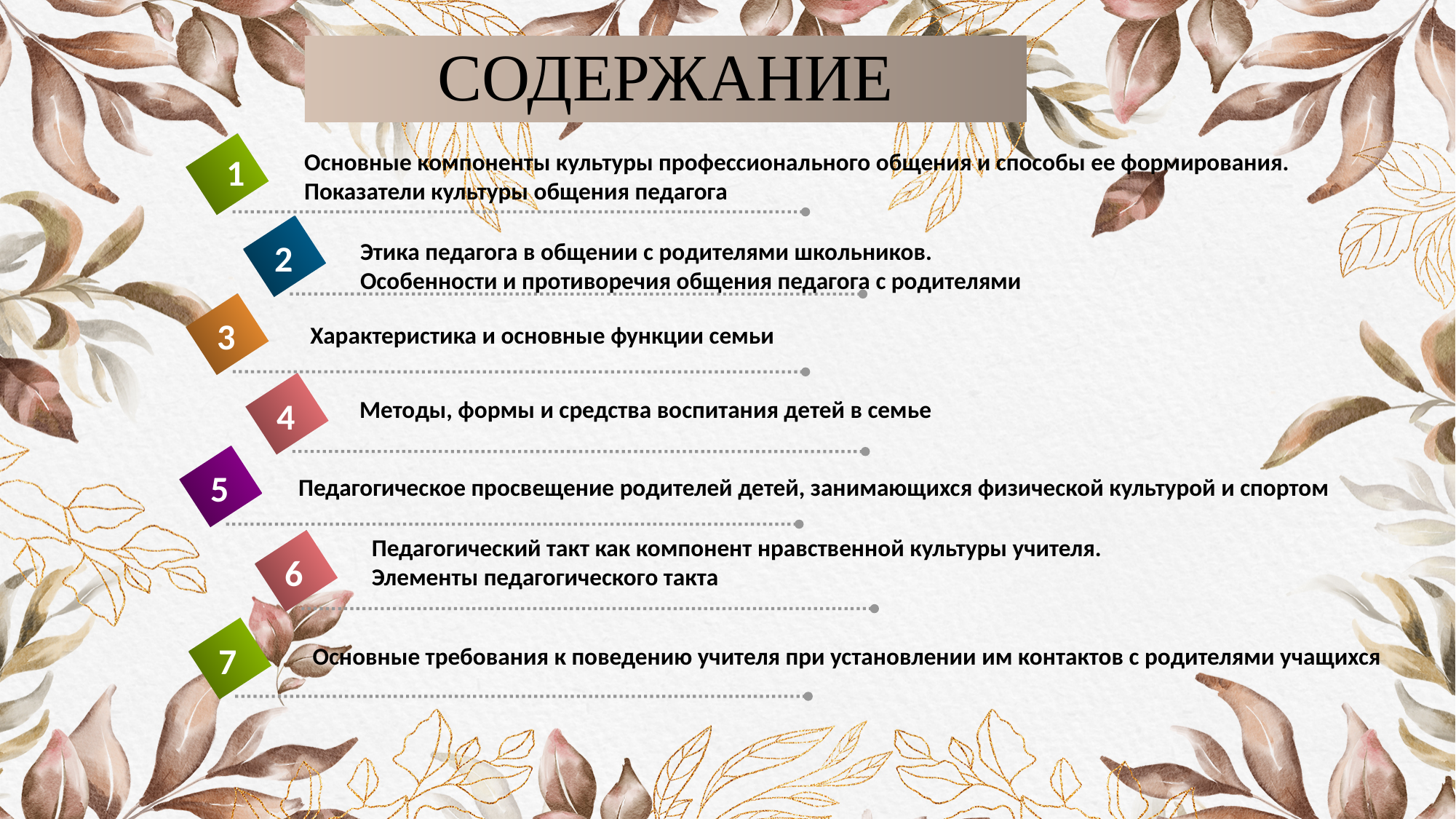

# CОДЕРЖАНИЕ
Основные компоненты культуры профессионального общения и способы ее формирования.
Показатели культуры общения педагога

1

2
Этика педагога в общении с родителями школьников.
Особенности и противоречия общения педагога с родителями

3
Характеристика и основные функции семьи

4
Методы, формы и средства воспитания детей в семье

5
Педагогическое просвещение родителей детей, занимающихся физической культурой и спортом

Педагогический такт как компонент нравственной культуры учителя.
Элементы педагогического такта

6

7
Основные требования к поведению учителя при установлении им контактов с родителями учащихся